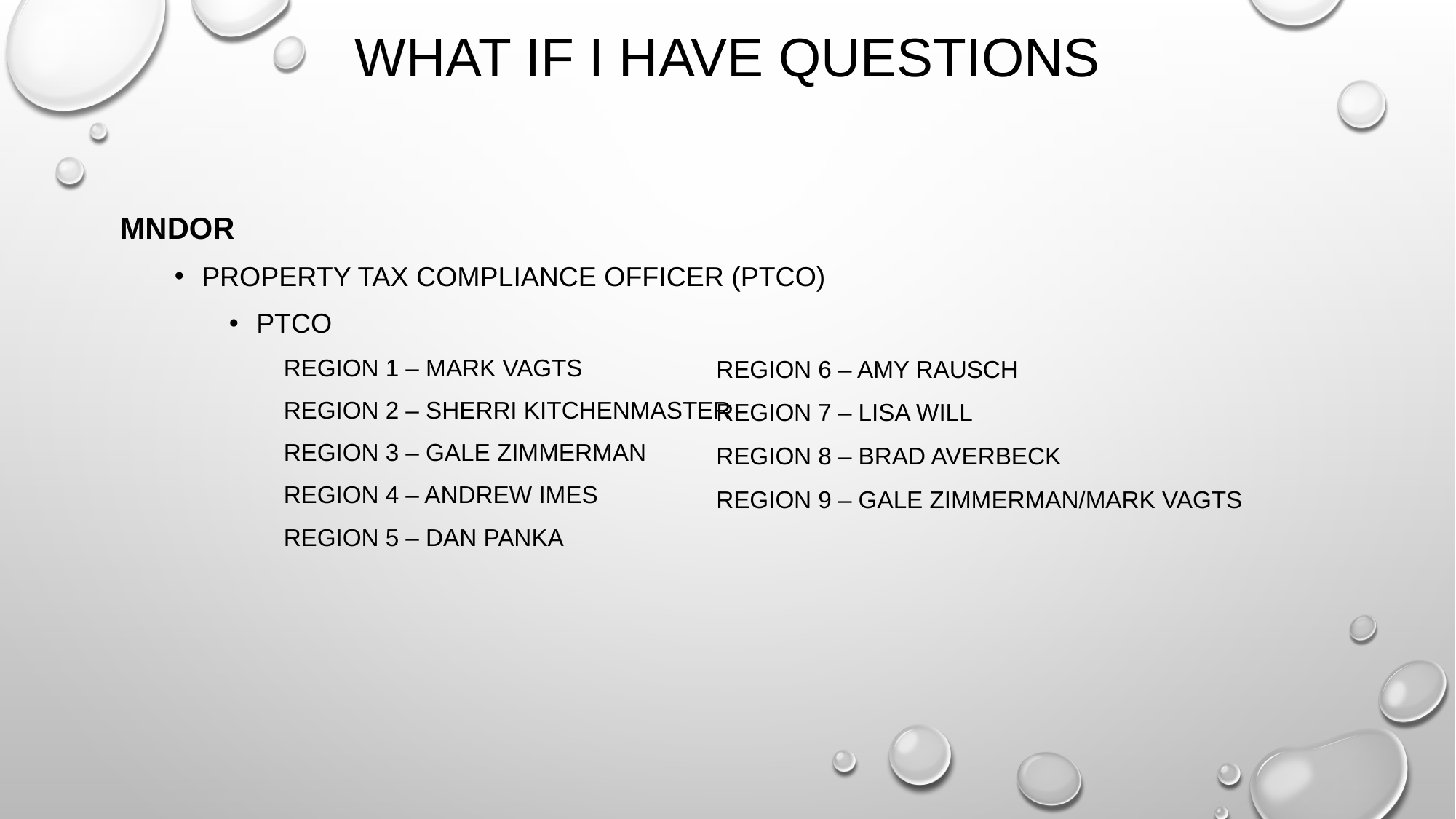

# What if I have questions
Mndor
Property Tax Compliance Officer (Ptco)
Ptco
Region 1 – mark vagts
Region 2 – sherri Kitchenmaster
Region 3 – Gale Zimmerman
Region 4 – Andrew imes
Region 5 – dan panka

REGION 6 – AMY RAUSCH
REGION 7 – LISA WILL
REGION 8 – BRAD AVERBECK
REGION 9 – GALE ZIMMERMAN/MARK VAGTS